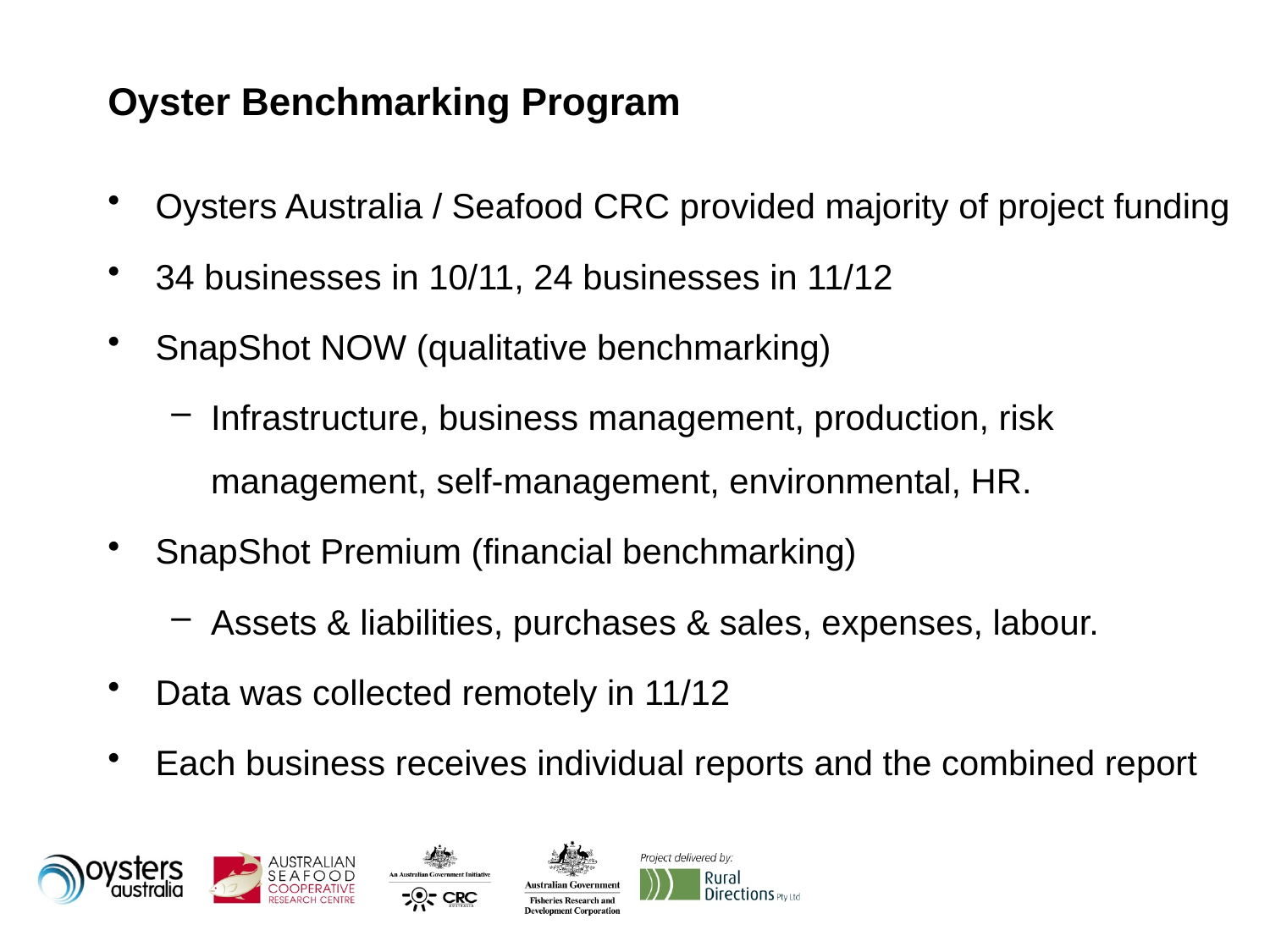

# Oyster Benchmarking Program
Oysters Australia / Seafood CRC provided majority of project funding
34 businesses in 10/11, 24 businesses in 11/12
SnapShot NOW (qualitative benchmarking)
Infrastructure, business management, production, risk management, self-management, environmental, HR.
SnapShot Premium (financial benchmarking)
Assets & liabilities, purchases & sales, expenses, labour.
Data was collected remotely in 11/12
Each business receives individual reports and the combined report